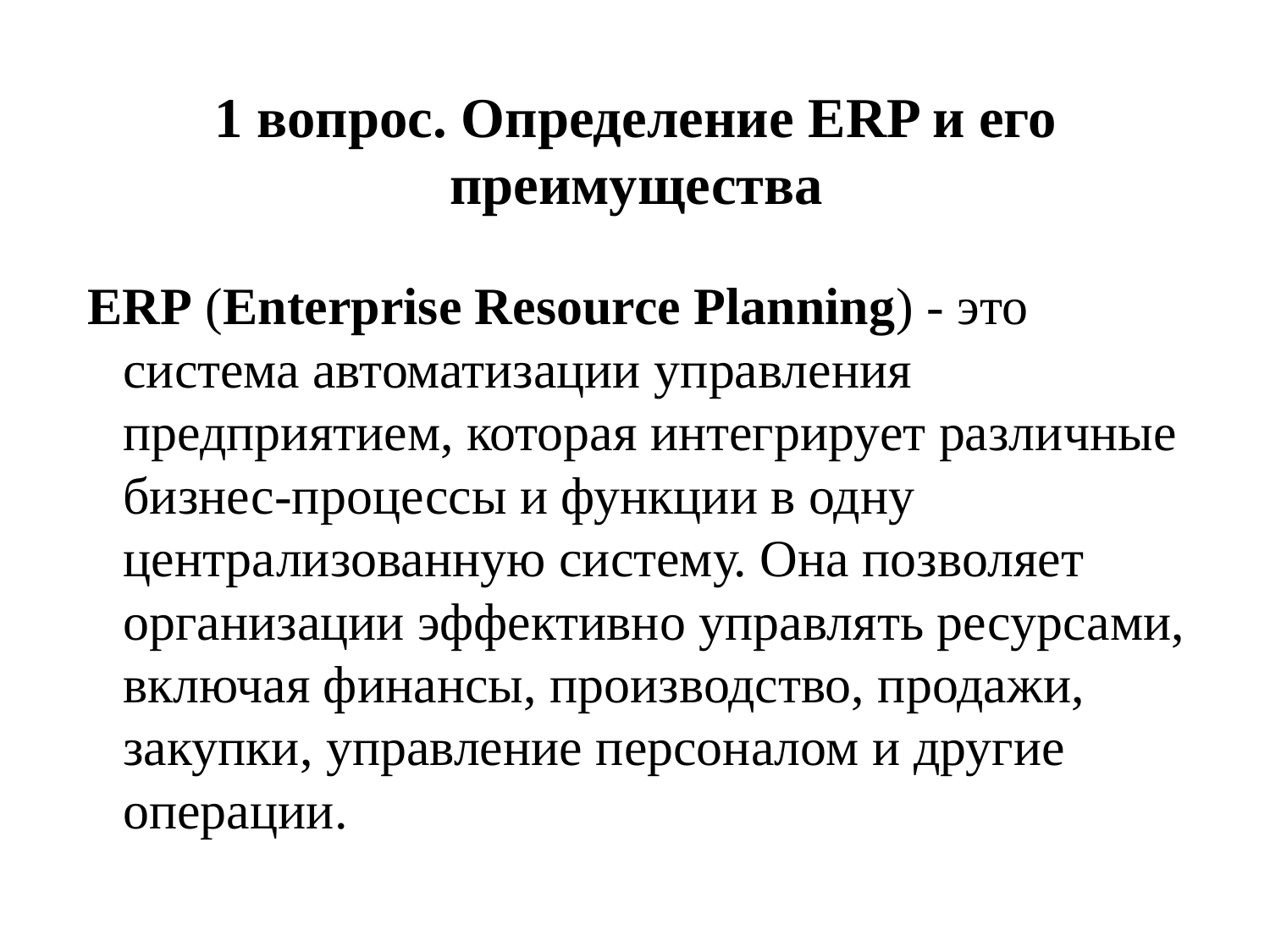

# 1 вопрос. Определение ERP и его преимущества
ERP (Enterprise Resource Planning) - это система автоматизации управления предприятием, которая интегрирует различные бизнес-процессы и функции в одну централизованную систему. Она позволяет организации эффективно управлять ресурсами, включая финансы, производство, продажи, закупки, управление персоналом и другие операции.